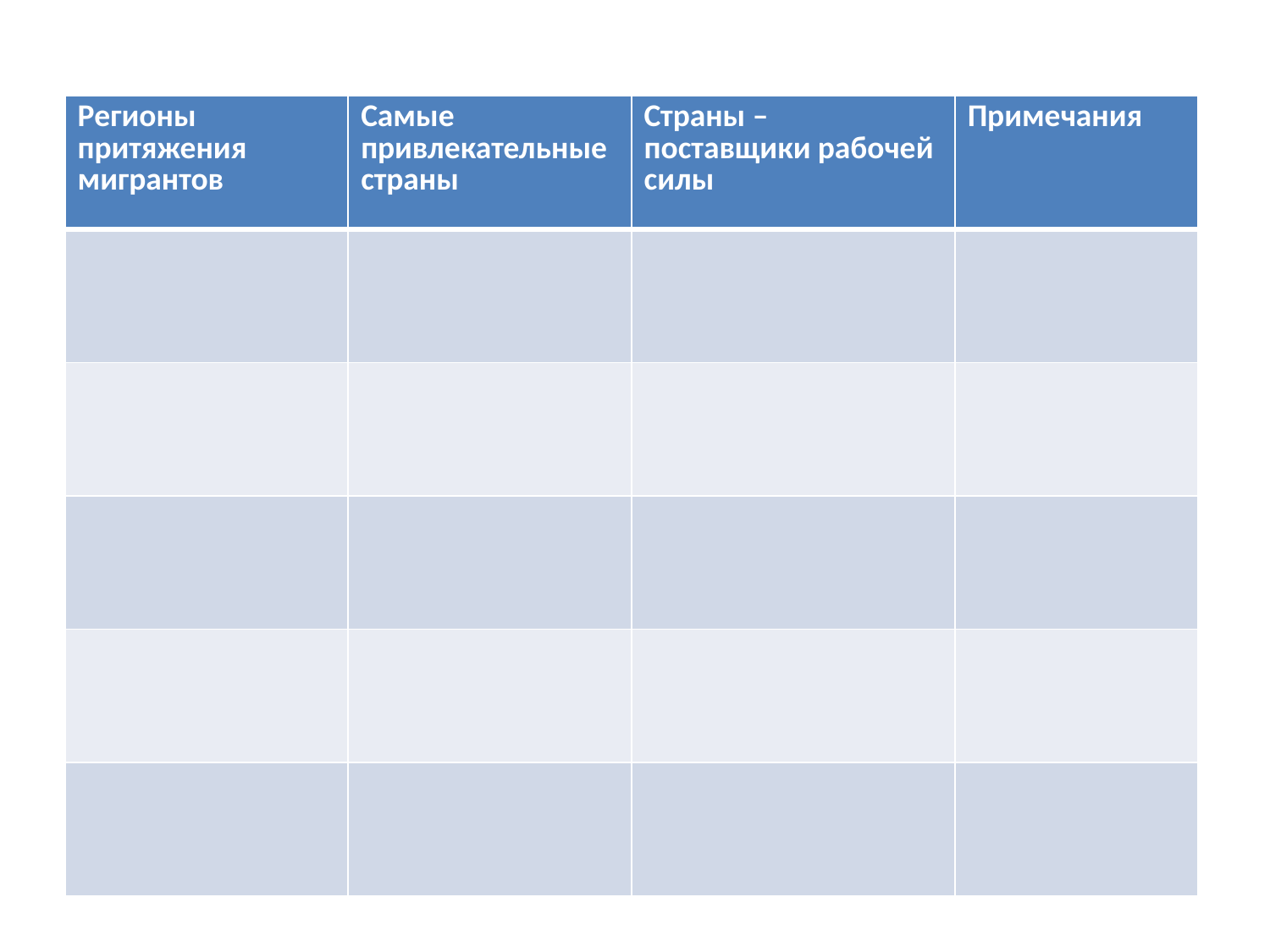

| Регионы притяжения мигрантов | Самые привлекательныестраны | Страны – поставщики рабочей силы | Примечания |
| --- | --- | --- | --- |
|  |  |  |  |
|  |  |  |  |
|  |  |  |  |
|  |  |  |  |
|  |  |  |  |